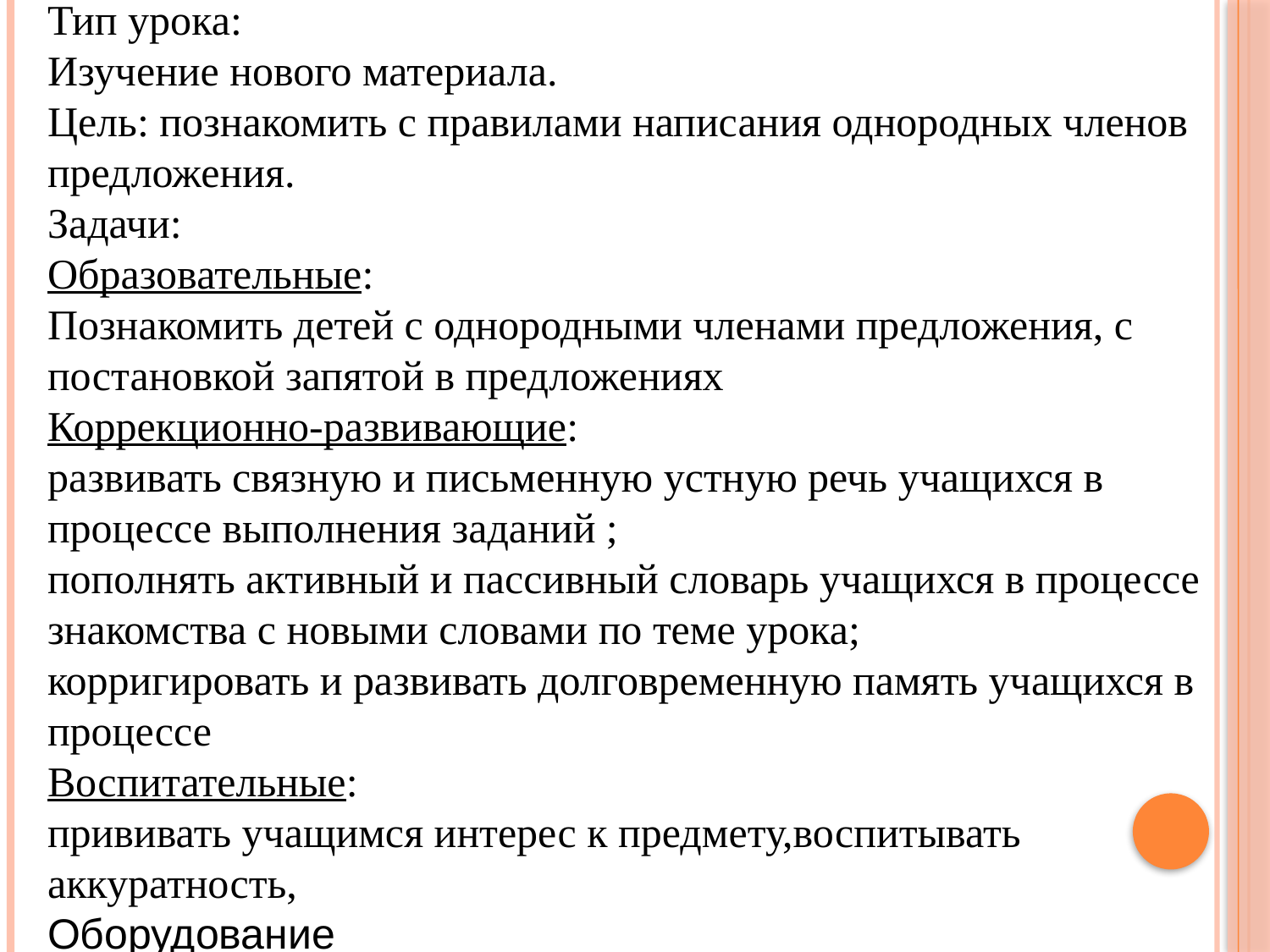

Тип урока:
Изучение нового материала.
Цель: познакомить с правилами написания однородных членов предложения.
Задачи:
Образовательные:
Познакомить детей с однородными членами предложения, с постановкой запятой в предложениях
Коррекционно-развивающие:
развивать связную и письменную устную речь учащихся в процессе выполнения заданий ;
пополнять активный и пассивный словарь учащихся в процессе знакомства с новыми словами по теме урока;
корригировать и развивать долговременную память учащихся в процессе
Воспитательные:
прививать учащимся интерес к предмету,воспитывать аккуратность,
Оборудование
Учебник,тетрадь,ручка.